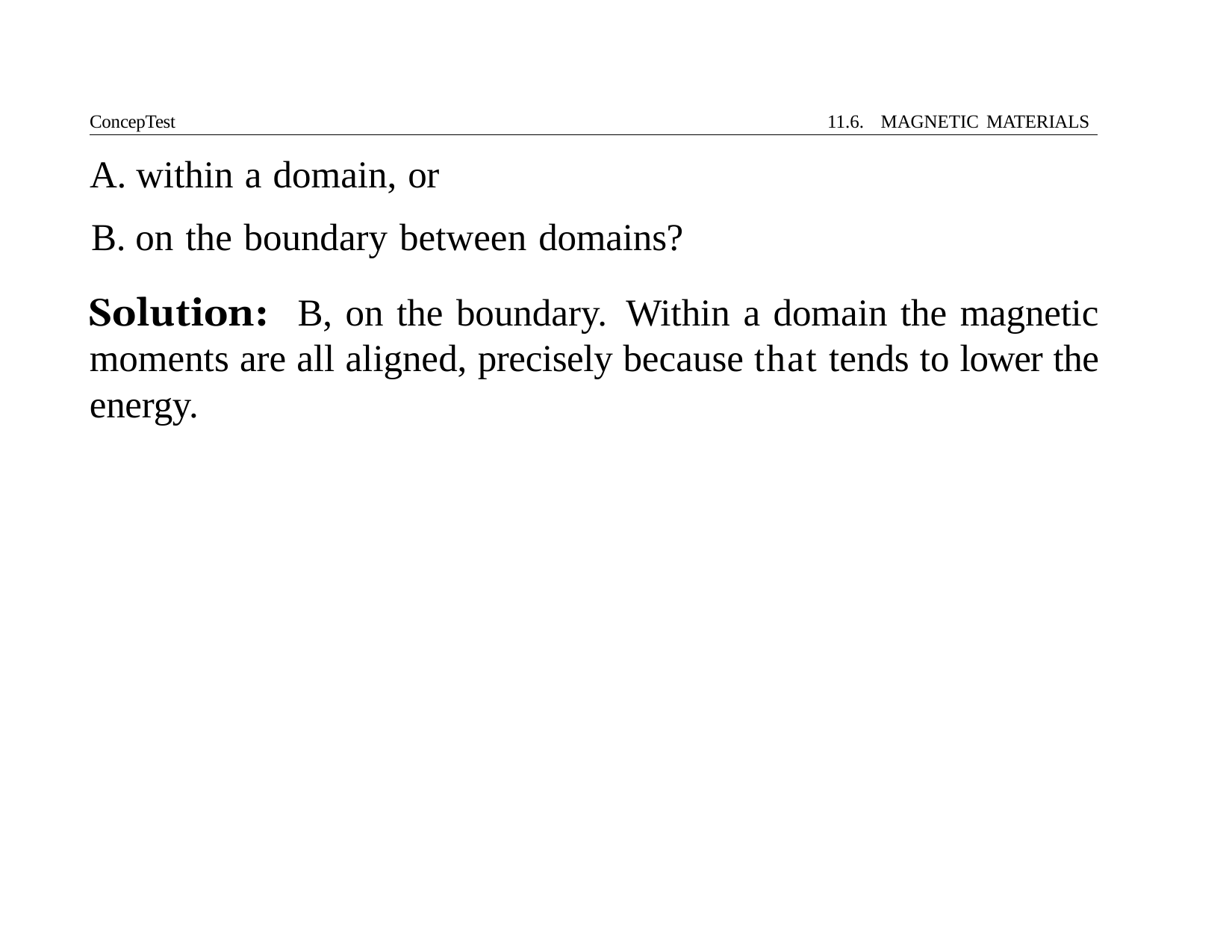

ConcepTest
11.6.  MAGNETIC MATERIALS

# A. within a domain, or
B. on the boundary between domains?
Solution:  B, on the boundary. Within a domain the magnetic moments are all aligned, precisely because that tends to lower the energy.